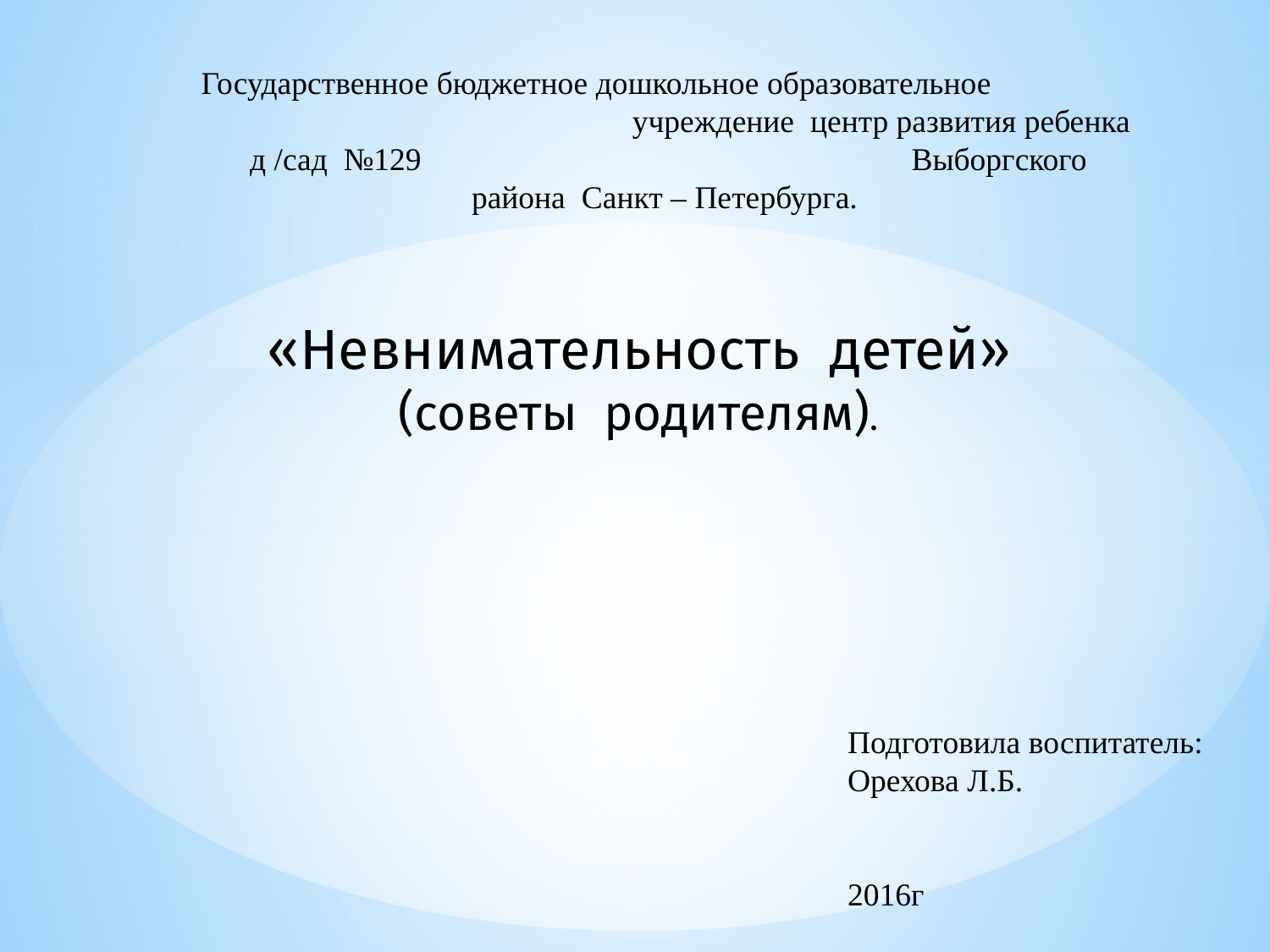

Государственное бюджетное дошкольное образовательное                                                                        учреждение  центр развития ребенка  д /сад  №129                                                             Выборгского района  Санкт – Петербурга.
«Невнимательность  детей»
          (советы  родителям).
Подготовила воспитатель: Орехова Л.Б.
                                                                                            2016г